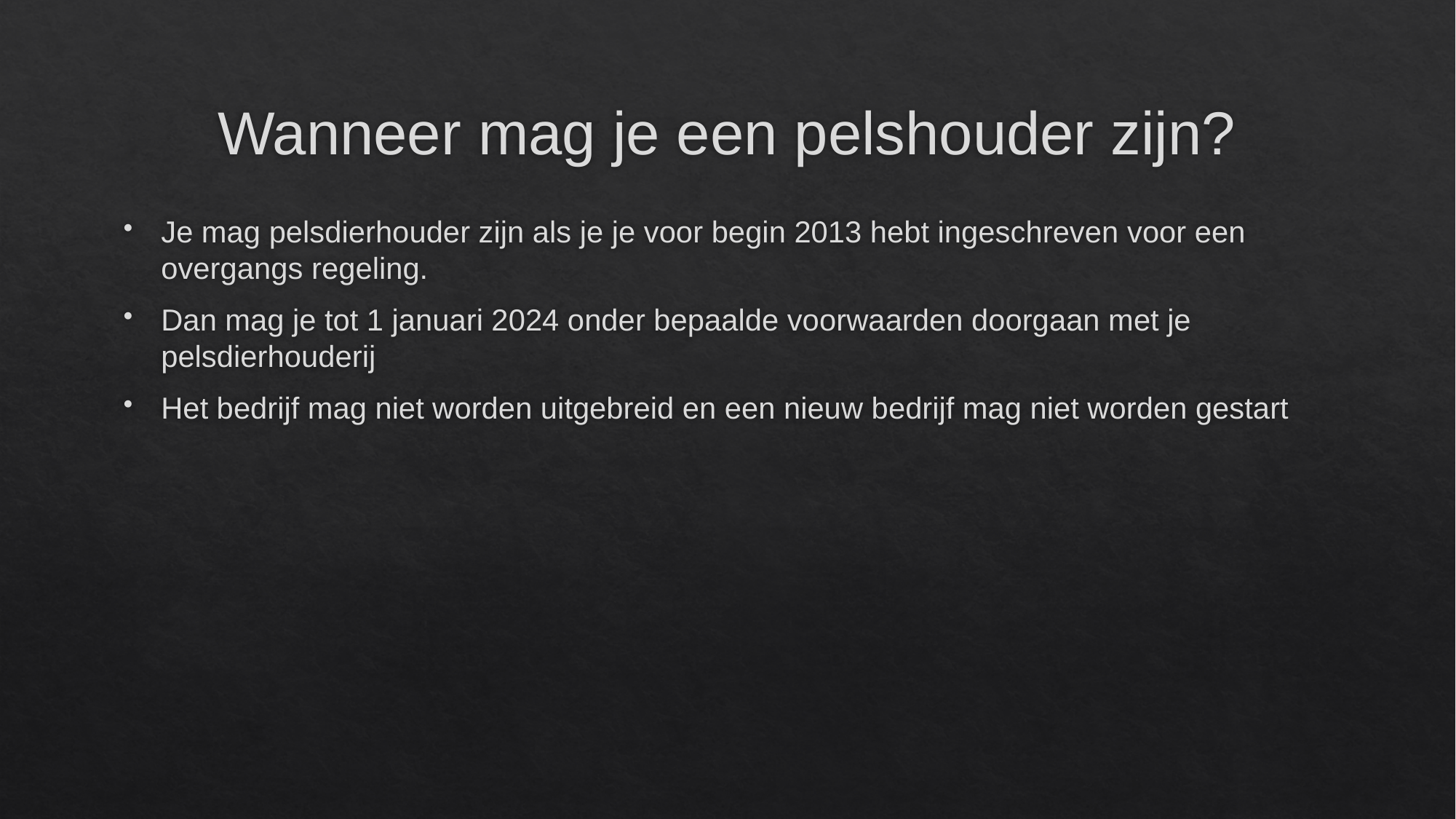

# Wanneer mag je een pelshouder zijn?
Je mag pelsdierhouder zijn als je je voor begin 2013 hebt ingeschreven voor een overgangs regeling.
Dan mag je tot 1 januari 2024 onder bepaalde voorwaarden doorgaan met je pelsdierhouderij
Het bedrijf mag niet worden uitgebreid en een nieuw bedrijf mag niet worden gestart